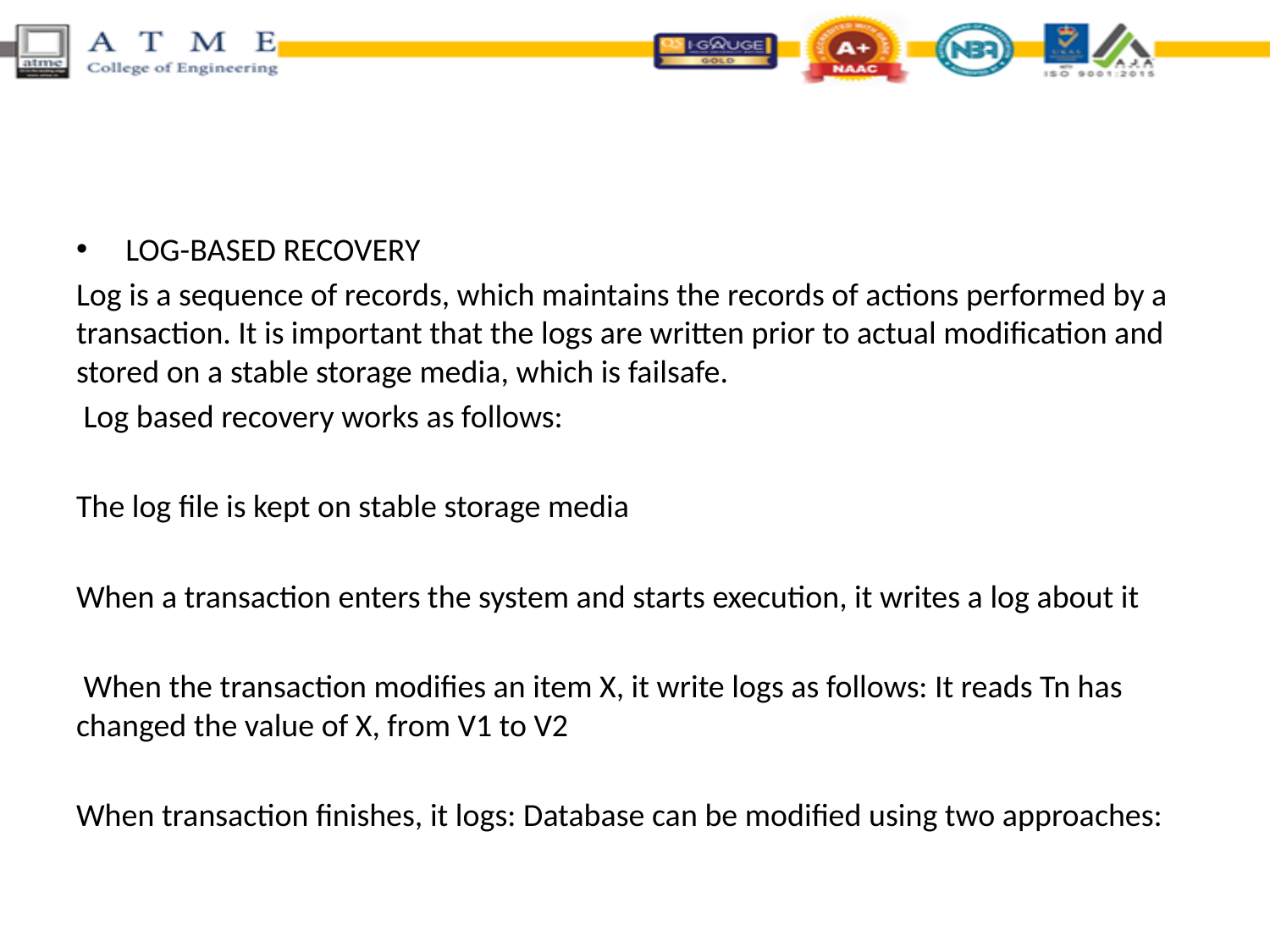

#
LOG-BASED RECOVERY
Log is a sequence of records, which maintains the records of actions performed by a transaction. It is important that the logs are written prior to actual modification and stored on a stable storage media, which is failsafe.
 Log based recovery works as follows:

The log file is kept on stable storage media

When a transaction enters the system and starts execution, it writes a log about it

 When the transaction modifies an item X, it write logs as follows: It reads Tn has changed the value of X, from V1 to V2

When transaction finishes, it logs: Database can be modified using two approaches: